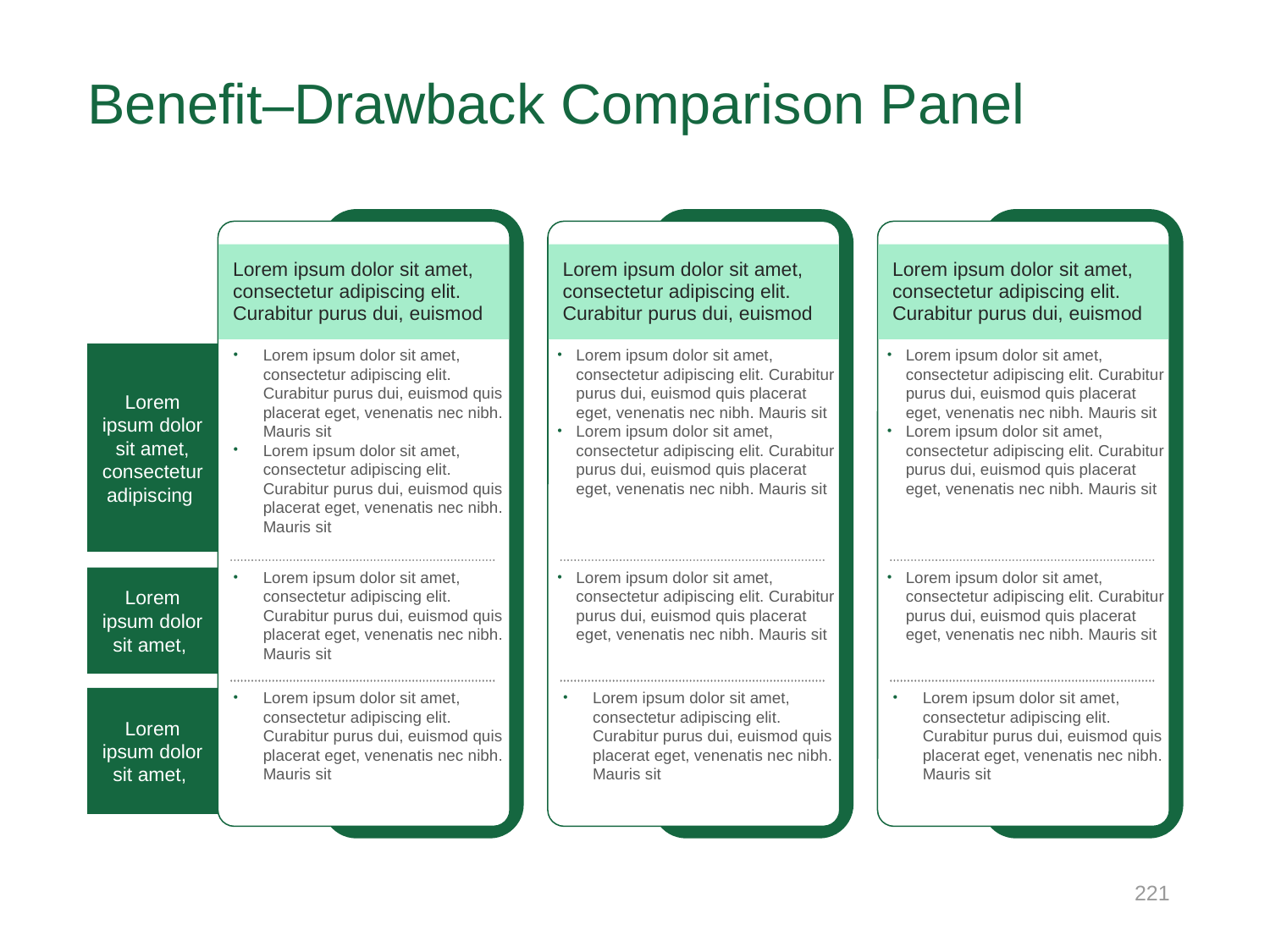

# Benefit–Drawback Comparison Panel

Lorem ipsum dolor sit amet, consectetur adipiscing elit. Curabitur purus dui, euismod
Lorem ipsum dolor sit amet, consectetur adipiscing elit. Curabitur purus dui, euismod
Lorem ipsum dolor sit amet, consectetur adipiscing elit. Curabitur purus dui, euismod
Lorem ipsum dolor sit amet, consectetur adipiscing
Lorem ipsum dolor sit amet, consectetur adipiscing elit. Curabitur purus dui, euismod quis placerat eget, venenatis nec nibh. Mauris sit
Lorem ipsum dolor sit amet, consectetur adipiscing elit. Curabitur purus dui, euismod quis placerat eget, venenatis nec nibh. Mauris sit
Lorem ipsum dolor sit amet, consectetur adipiscing elit. Curabitur purus dui, euismod quis placerat eget, venenatis nec nibh. Mauris sit
Lorem ipsum dolor sit amet, consectetur adipiscing elit. Curabitur purus dui, euismod quis placerat eget, venenatis nec nibh. Mauris sit
Lorem ipsum dolor sit amet, consectetur adipiscing elit. Curabitur purus dui, euismod quis placerat eget, venenatis nec nibh. Mauris sit
Lorem ipsum dolor sit amet, consectetur adipiscing elit. Curabitur purus dui, euismod quis placerat eget, venenatis nec nibh. Mauris sit
Lorem ipsum dolor sit amet,
Lorem ipsum dolor sit amet, consectetur adipiscing elit. Curabitur purus dui, euismod quis placerat eget, venenatis nec nibh. Mauris sit
Lorem ipsum dolor sit amet, consectetur adipiscing elit. Curabitur purus dui, euismod quis placerat eget, venenatis nec nibh. Mauris sit
Lorem ipsum dolor sit amet, consectetur adipiscing elit. Curabitur purus dui, euismod quis placerat eget, venenatis nec nibh. Mauris sit
Lorem ipsum dolor sit amet,
Lorem ipsum dolor sit amet, consectetur adipiscing elit. Curabitur purus dui, euismod quis placerat eget, venenatis nec nibh. Mauris sit
Lorem ipsum dolor sit amet, consectetur adipiscing elit. Curabitur purus dui, euismod quis placerat eget, venenatis nec nibh. Mauris sit
Lorem ipsum dolor sit amet, consectetur adipiscing elit. Curabitur purus dui, euismod quis placerat eget, venenatis nec nibh. Mauris sit
221